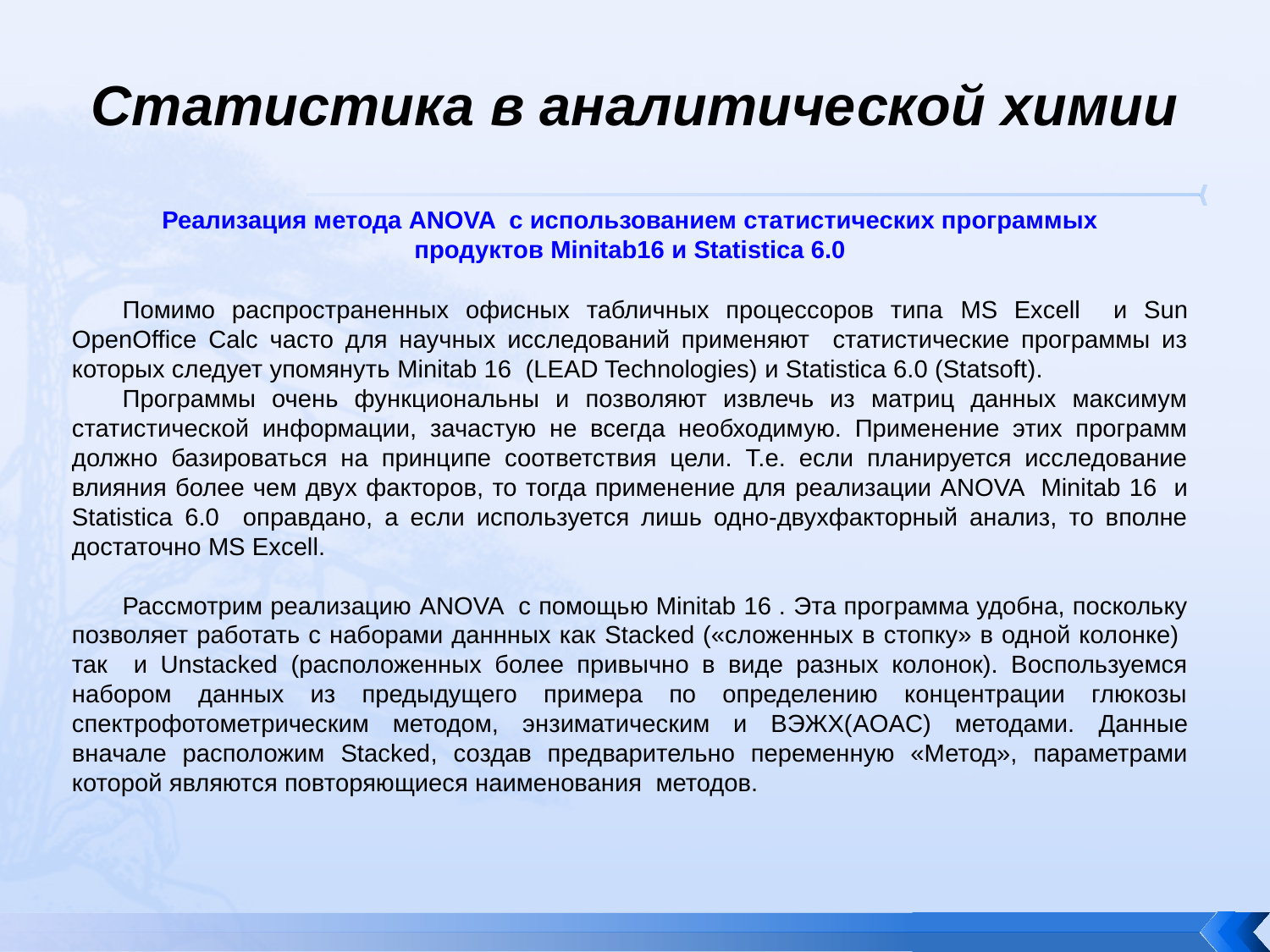

# Статистика в аналитической химии
Реализация метода ANOVA  с использованием статистических программых продуктов Minitab16 и Statistica 6.0
Помимо распространенных офисных табличных процессоров типа MS Excell  и Sun OpenOffice Calc часто для научных исследований применяют  статистические программы из которых следует упомянуть Minitab 16  (LEAD Technologies) и Statistica 6.0 (Statsoft).
Программы очень функциональны и позволяют извлечь из матриц данных максимум статистической информации, зачастую не всегда необходимую. Применение этих программ должно базироваться на принципе соответствия цели. Т.е. если планируется исследование влияния более чем двух факторов, то тогда применение для реализации ANOVA  Minitab 16  и Statistica 6.0  оправдано, а если используется лишь одно-двухфакторный анализ, то вполне достаточно MS Excell.

Рассмотрим реализацию ANOVA  с помощью Minitab 16 . Эта программа удобна, поскольку позволяет работать с наборами даннных как Stacked («сложенных в стопку» в одной колонке)  так  и Unstacked (расположенных более привычно в виде разных колонок). Воспользуемся набором данных из предыдущего примера по определению концентрации глюкозы спектрофотометрическим методом, энзиматическим и ВЭЖХ(AOAC) методами. Данные вначале расположим Stacked, создав предварительно переменную «Метод», параметрами которой являются повторяющиеся наименования  методов.